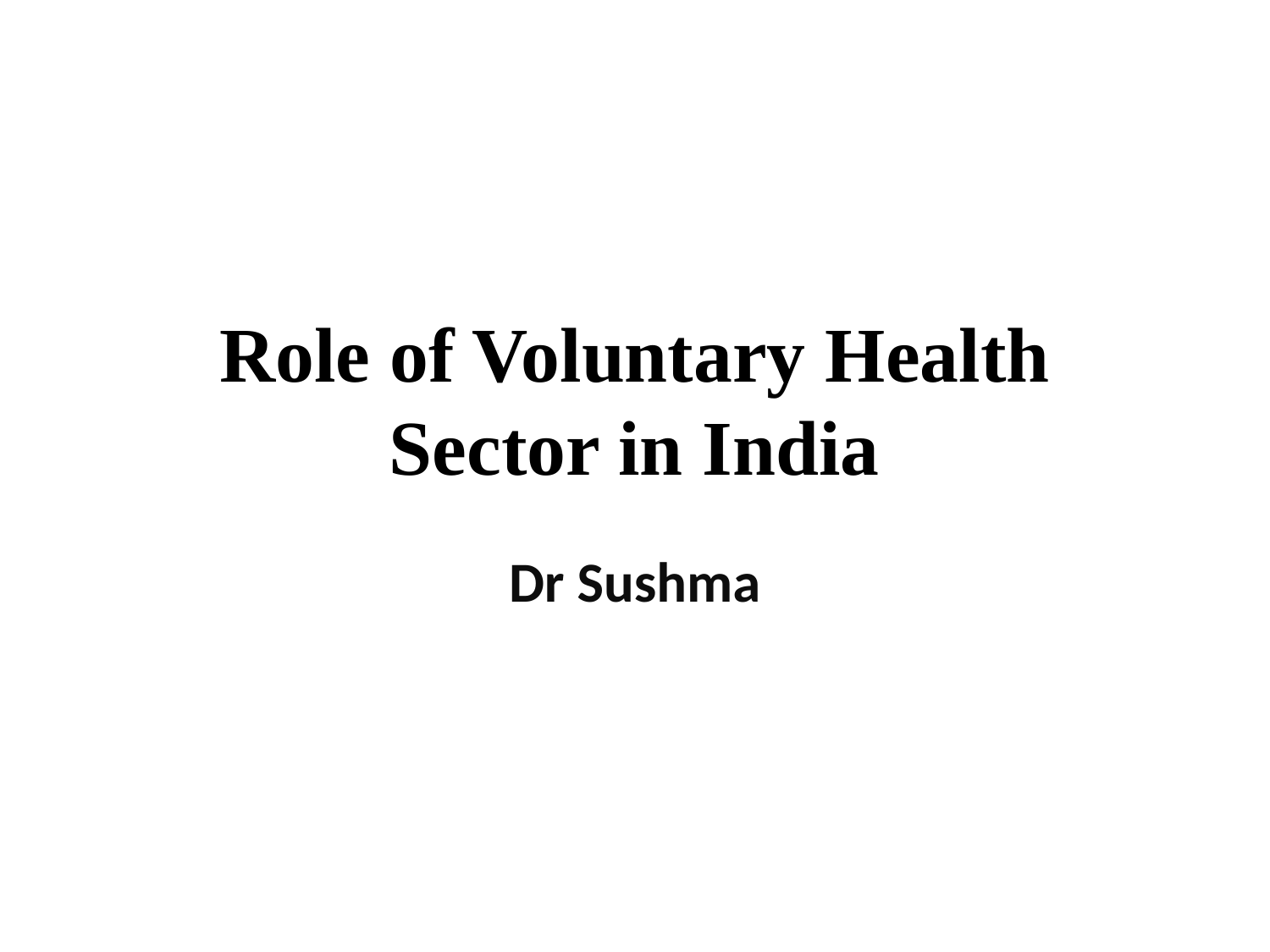

# Role of Voluntary Health Sector in India
Dr Sushma